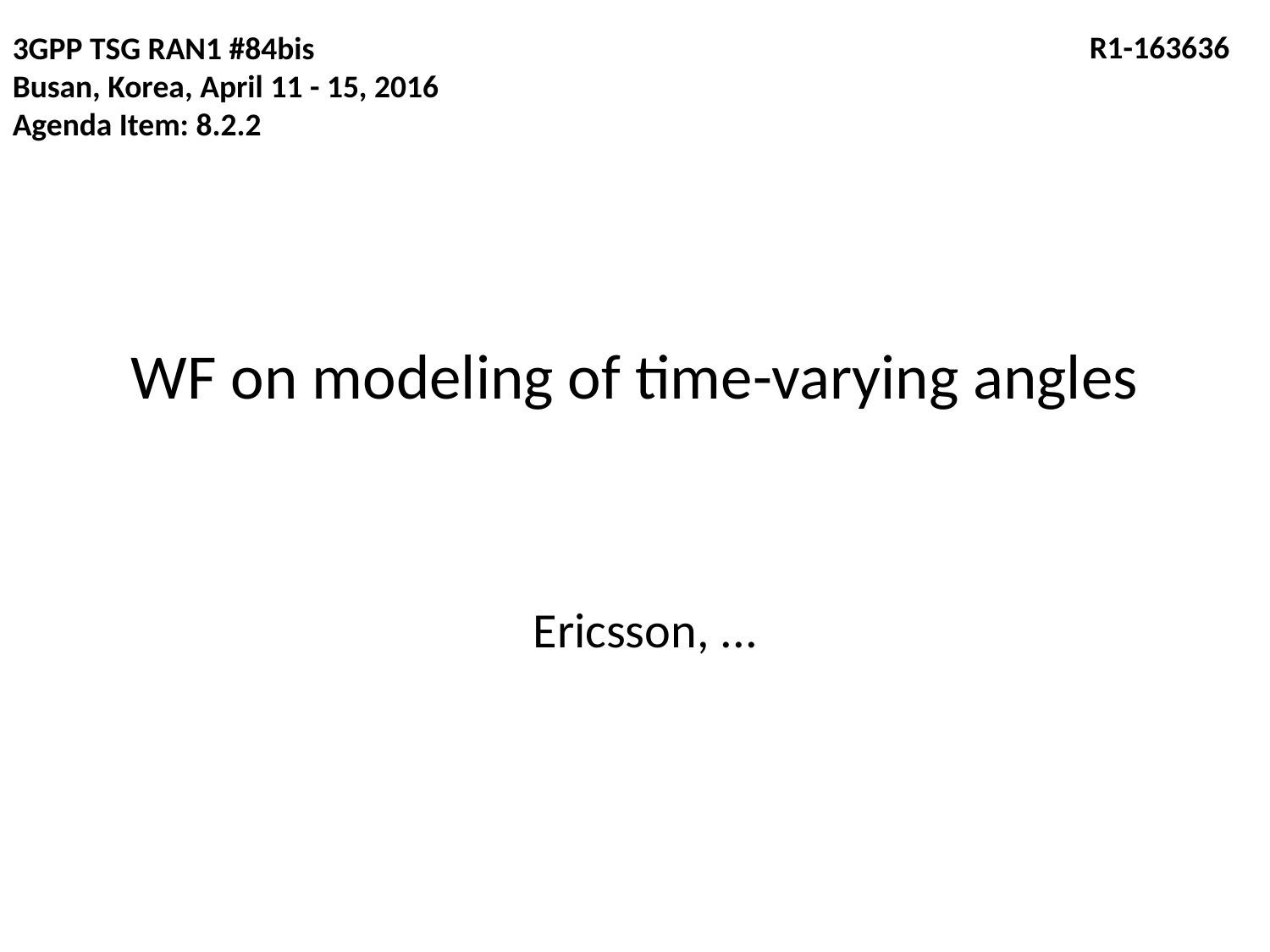

3GPP TSG RAN1 #84bis
Busan, Korea, April 11 - 15, 2016
Agenda Item: 8.2.2

 R1-163636
# WF on modeling of time-varying angles
Ericsson, ...